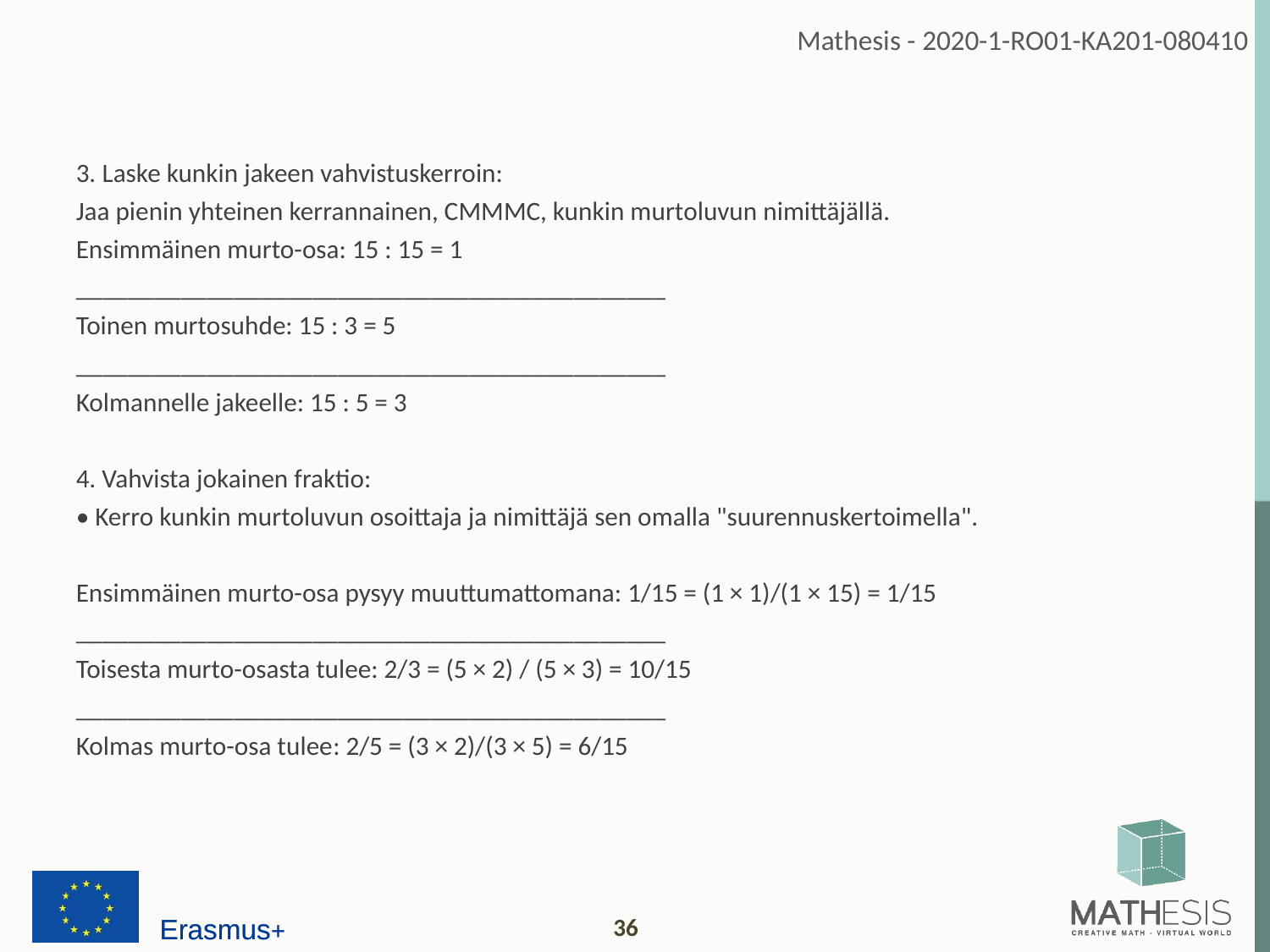

3. Laske kunkin jakeen vahvistuskerroin:
Jaa pienin yhteinen kerrannainen, CMMMC, kunkin murtoluvun nimittäjällä.
Ensimmäinen murto-osa: 15 : 15 = 1
_____________________________________________
Toinen murtosuhde: 15 : 3 = 5
_____________________________________________
Kolmannelle jakeelle: 15 : 5 = 3

4. Vahvista jokainen fraktio:
• Kerro kunkin murtoluvun osoittaja ja nimittäjä sen omalla "suurennuskertoimella".

Ensimmäinen murto-osa pysyy muuttumattomana: 1/15 = (1 × 1)/(1 × 15) = 1/15
_____________________________________________
Toisesta murto-osasta tulee: 2/3 = (5 × 2) / (5 × 3) = 10/15
_____________________________________________
Kolmas murto-osa tulee: 2/5 = (3 × 2)/(3 × 5) = 6/15